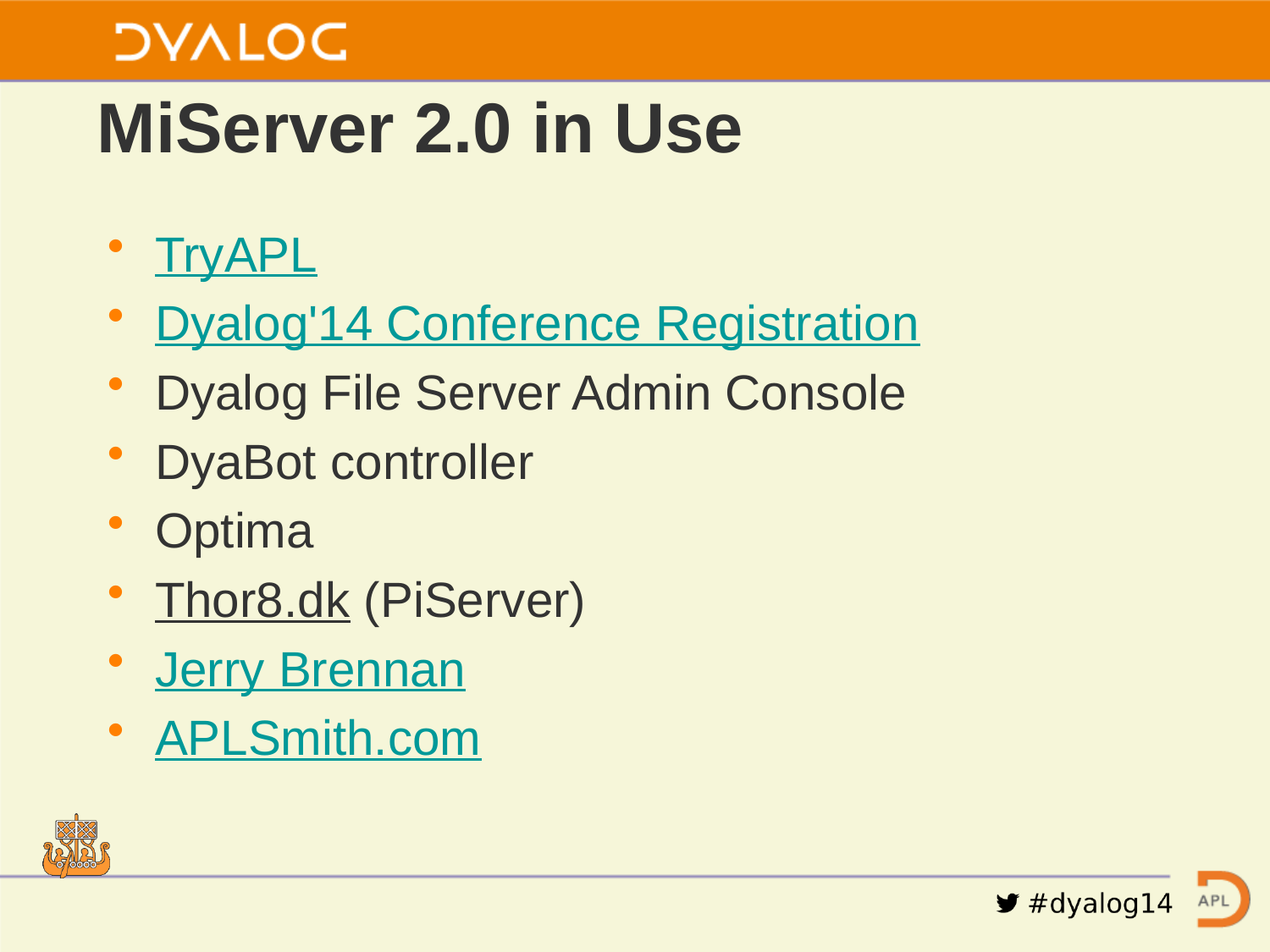

# MiServer 2.0 in Use
TryAPL
Dyalog'14 Conference Registration
Dyalog File Server Admin Console
DyaBot controller
Optima
Thor8.dk (PiServer)
Jerry Brennan
APLSmith.com